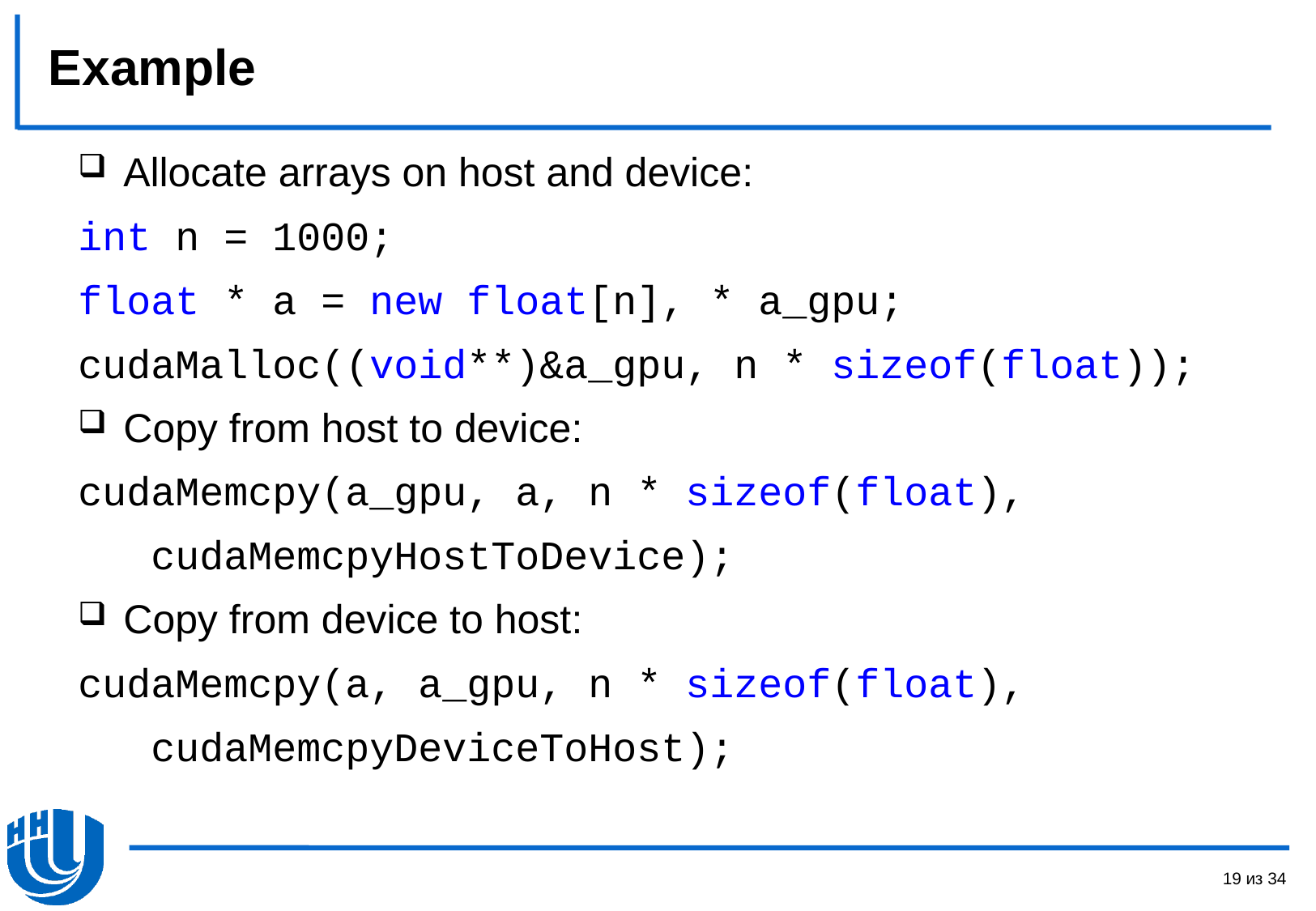

# Example
Allocate arrays on host and device:
int n = 1000;
float * a = new float[n], * a_gpu;
cudaMalloc((void**)&a_gpu, n * sizeof(float));
Copy from host to device:
cudaMemcpy(a_gpu, a, n * sizeof(float),
   cudaMemcpyHostToDevice);
Copy from device to host:
cudaMemcpy(a, a_gpu, n * sizeof(float),
   cudaMemcpyDeviceToHost);

19